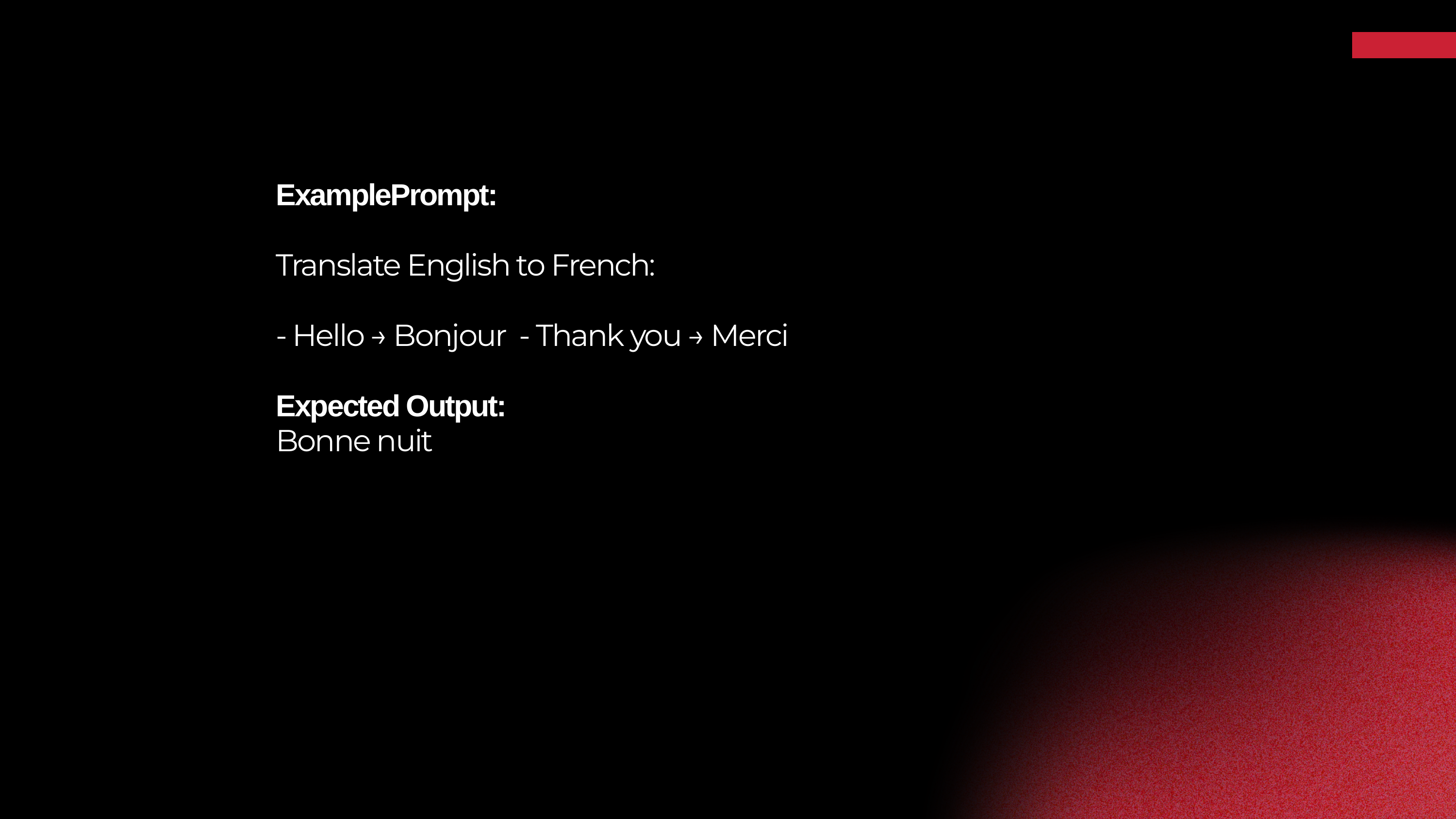

ExamplePrompt:

Translate English to French:

- Hello → Bonjour  - Thank you → Merci

Expected Output:
Bonne nuit